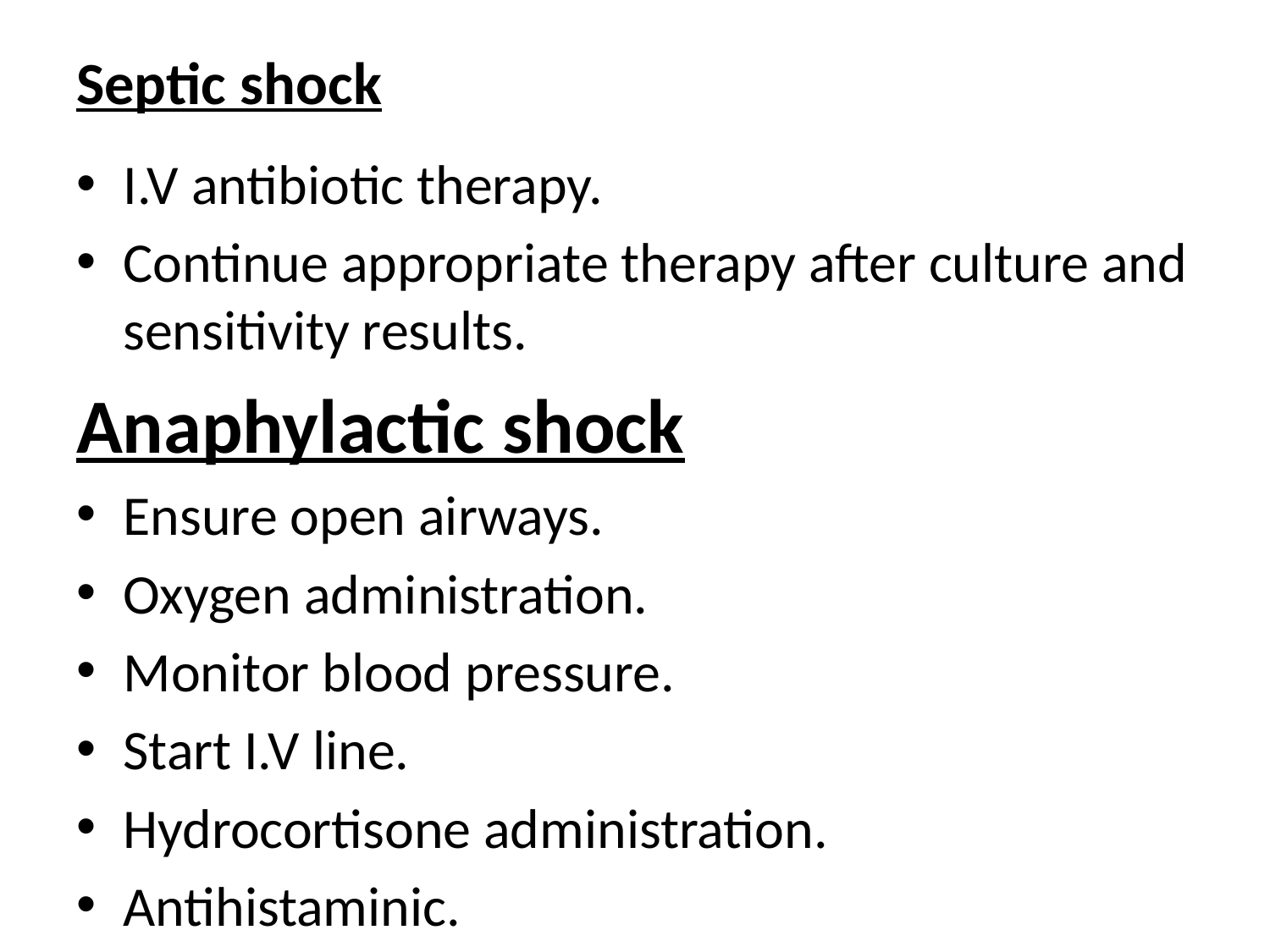

# Septic shock
I.V antibiotic therapy.
Continue appropriate therapy after culture and sensitivity results.
Anaphylactic shock
Ensure open airways.
Oxygen administration.
Monitor blood pressure.
Start I.V line.
Hydrocortisone administration.
Antihistaminic.